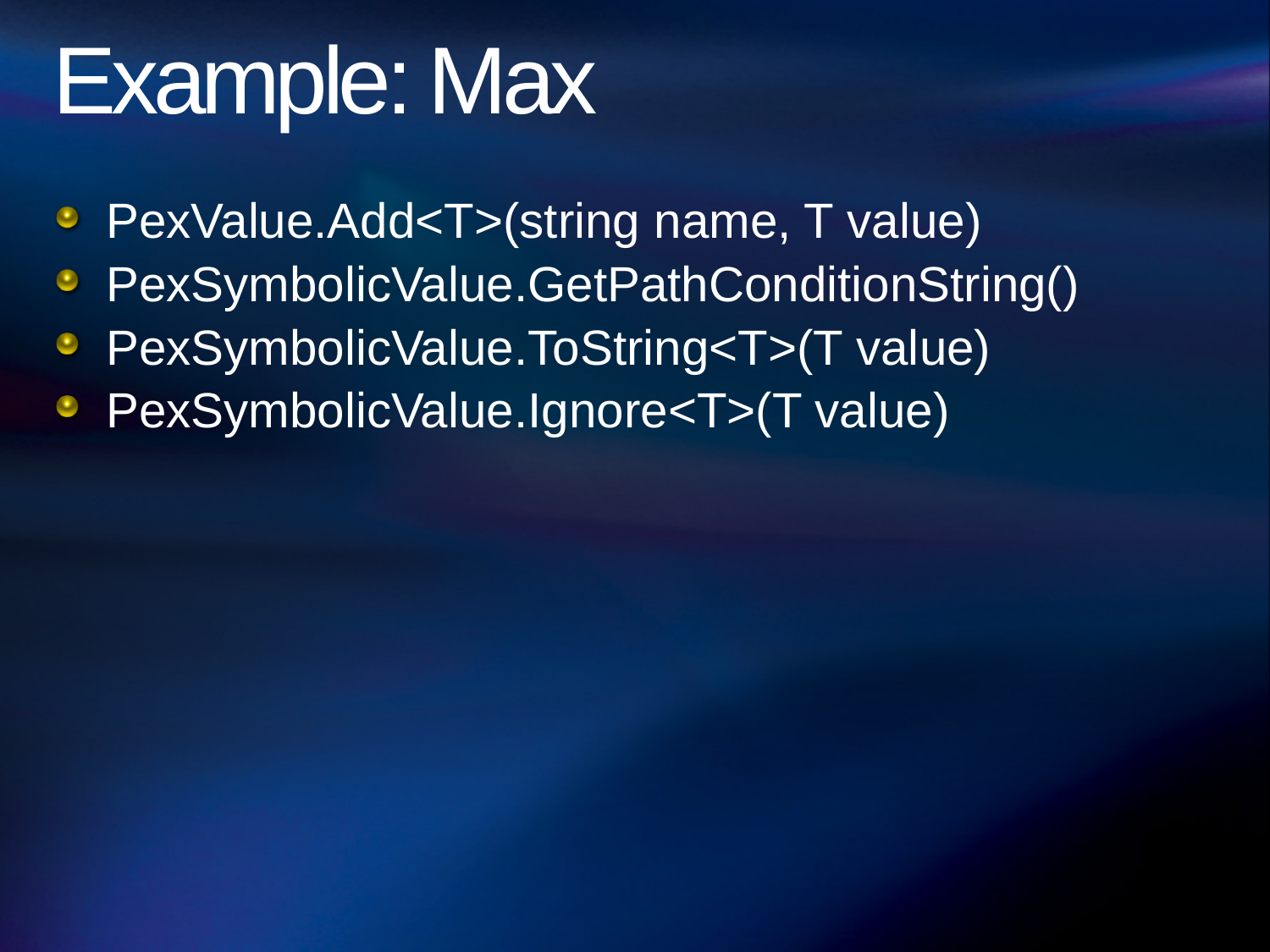

# Example: Max
PexValue.Add<T>(string name, T value)
PexSymbolicValue.GetPathConditionString()
PexSymbolicValue.ToString<T>(T value)
PexSymbolicValue.Ignore<T>(T value)